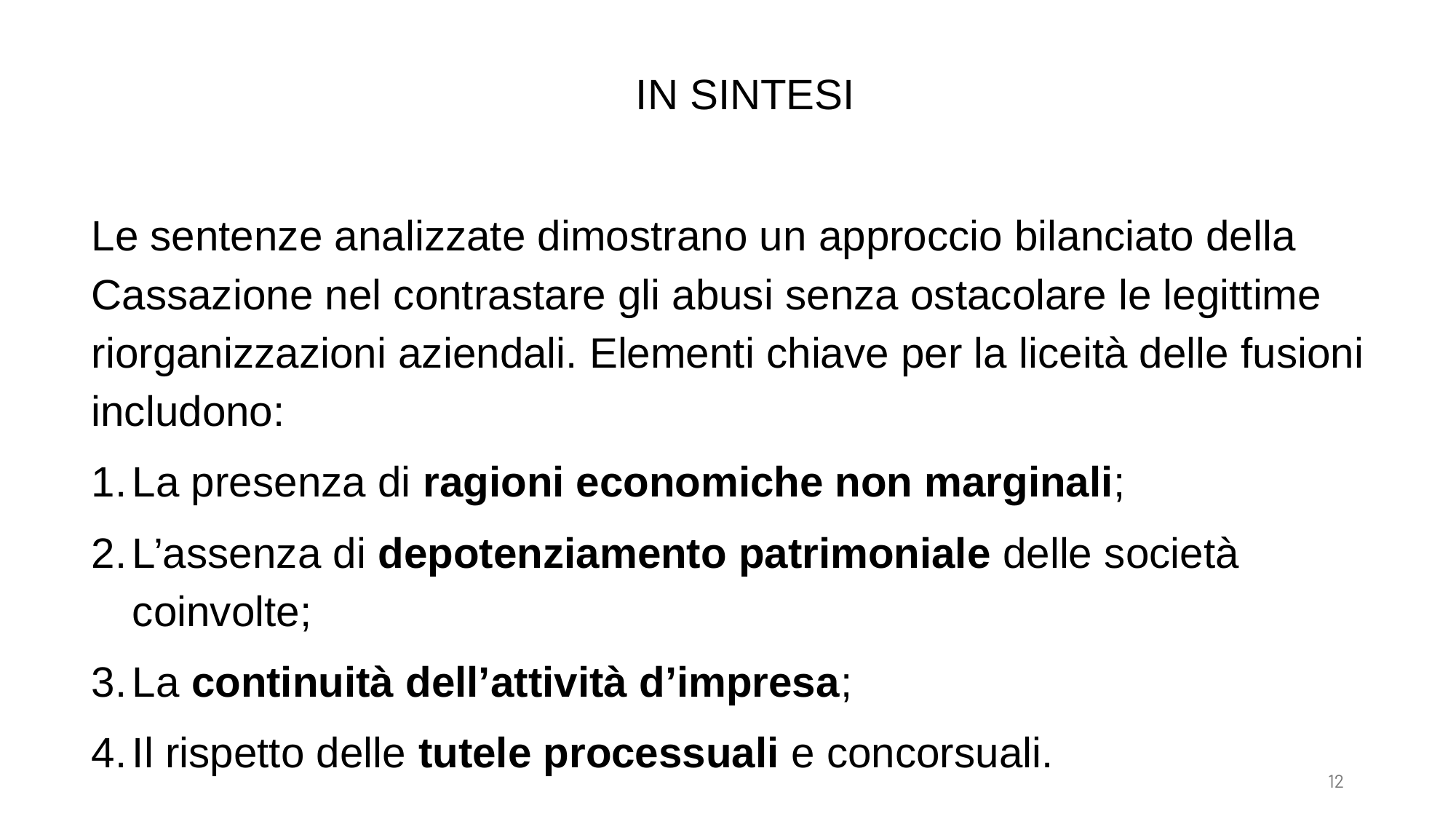

IN SINTESI

Le sentenze analizzate dimostrano un approccio bilanciato della Cassazione nel contrastare gli abusi senza ostacolare le legittime riorganizzazioni aziendali. Elementi chiave per la liceità delle fusioni includono:
La presenza di ragioni economiche non marginali;
L’assenza di depotenziamento patrimoniale delle società coinvolte;
La continuità dell’attività d’impresa;
Il rispetto delle tutele processuali e concorsuali.
12